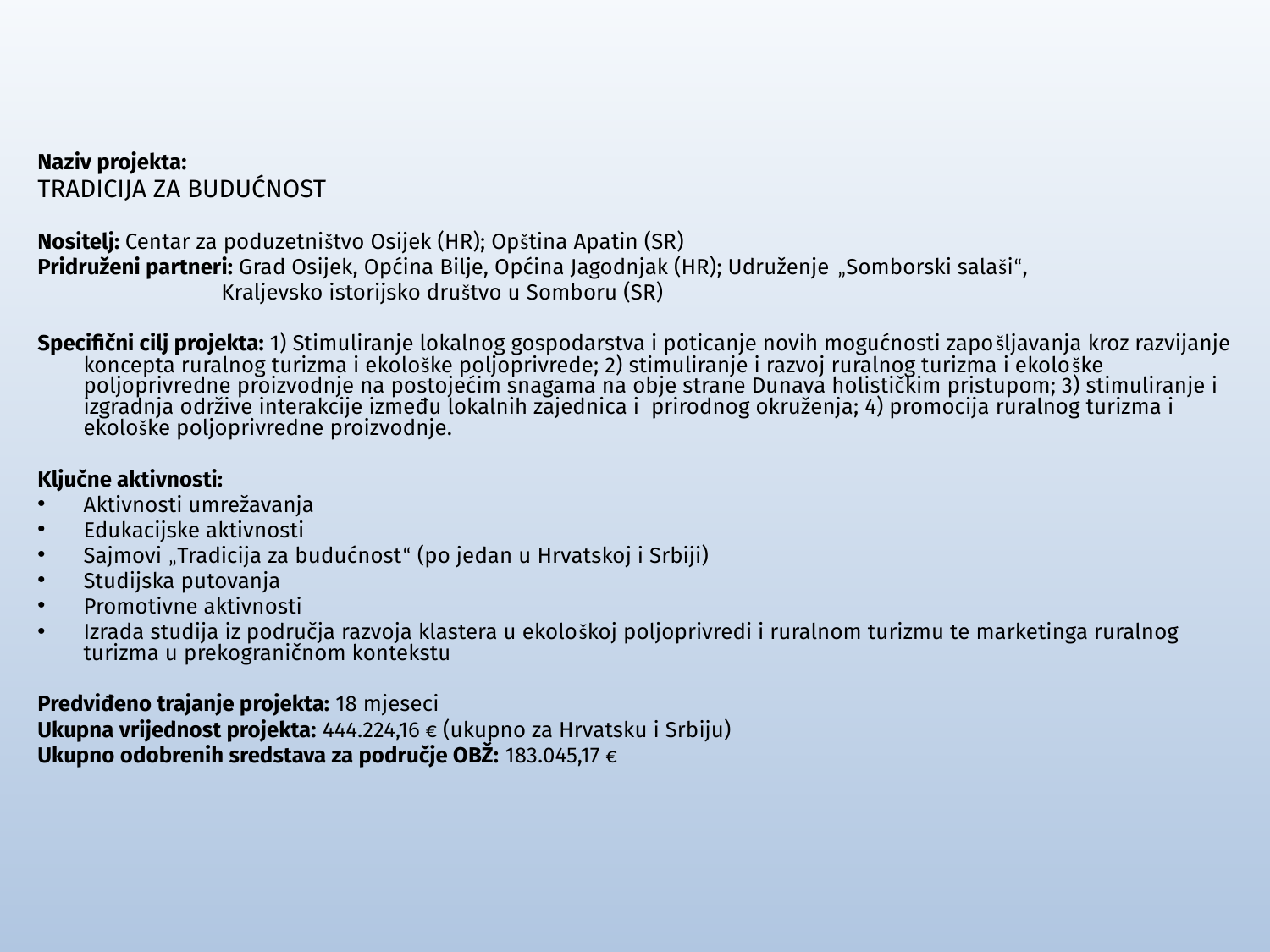

Naziv projekta:
TRADICIJA ZA BUDUĆNOST

Nositelj: Centar za poduzetništvo Osijek (HR); Opština Apatin (SR)
Pridruženi partneri: Grad Osijek, Općina Bilje, Općina Jagodnjak (HR); Udruženje „Somborski salaši“,
                               Kraljevsko istorijsko društvo u Somboru (SR)

Specifični cilj projekta: 1) Stimuliranje lokalnog gospodarstva i poticanje novih mogućnosti zapošljavanja kroz razvijanje koncepta ruralnog turizma i ekološke poljoprivrede; 2) stimuliranje i razvoj ruralnog turizma i ekološke poljoprivredne proizvodnje na postojećim snagama na obje strane Dunava holističkim pristupom; 3) stimuliranje i izgradnja održive interakcije između lokalnih zajednica i  prirodnog okruženja; 4) promocija ruralnog turizma i ekološke poljoprivredne proizvodnje.

Ključne aktivnosti:
Aktivnosti umrežavanja
Edukacijske aktivnosti
Sajmovi „Tradicija za budućnost“ (po jedan u Hrvatskoj i Srbiji)
Studijska putovanja
Promotivne aktivnosti
Izrada studija iz područja razvoja klastera u ekološkoj poljoprivredi i ruralnom turizmu te marketinga ruralnog turizma u prekograničnom kontekstu

Predviđeno trajanje projekta: 18 mjeseci
Ukupna vrijednost projekta: 444.224,16 € (ukupno za Hrvatsku i Srbiju)
Ukupno odobrenih sredstava za područje OBŽ: 183.045,17 €